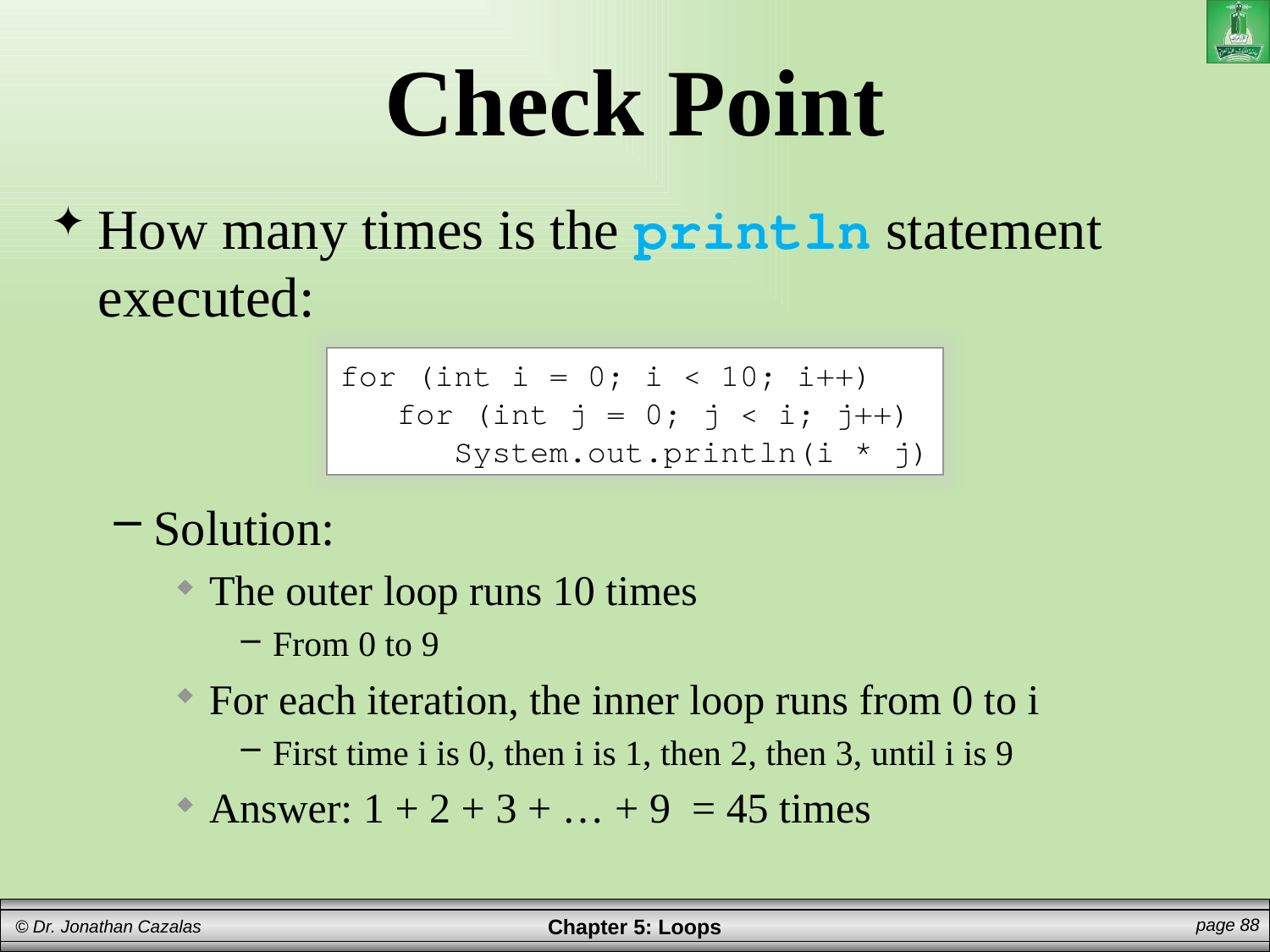

# Check Point
How many times is the println statement executed:

Solution:
The outer loop runs 10 times
From 0 to 9
For each iteration, the inner loop runs from 0 to i
First time i is 0, then i is 1, then 2, then 3, until i is 9
Answer: 1 + 2 + 3 + … + 9  = 45 times

for (int i = 0; i < 10; i++)
   for (int j = 0; j < i; j++)
      System.out.println(i * j)